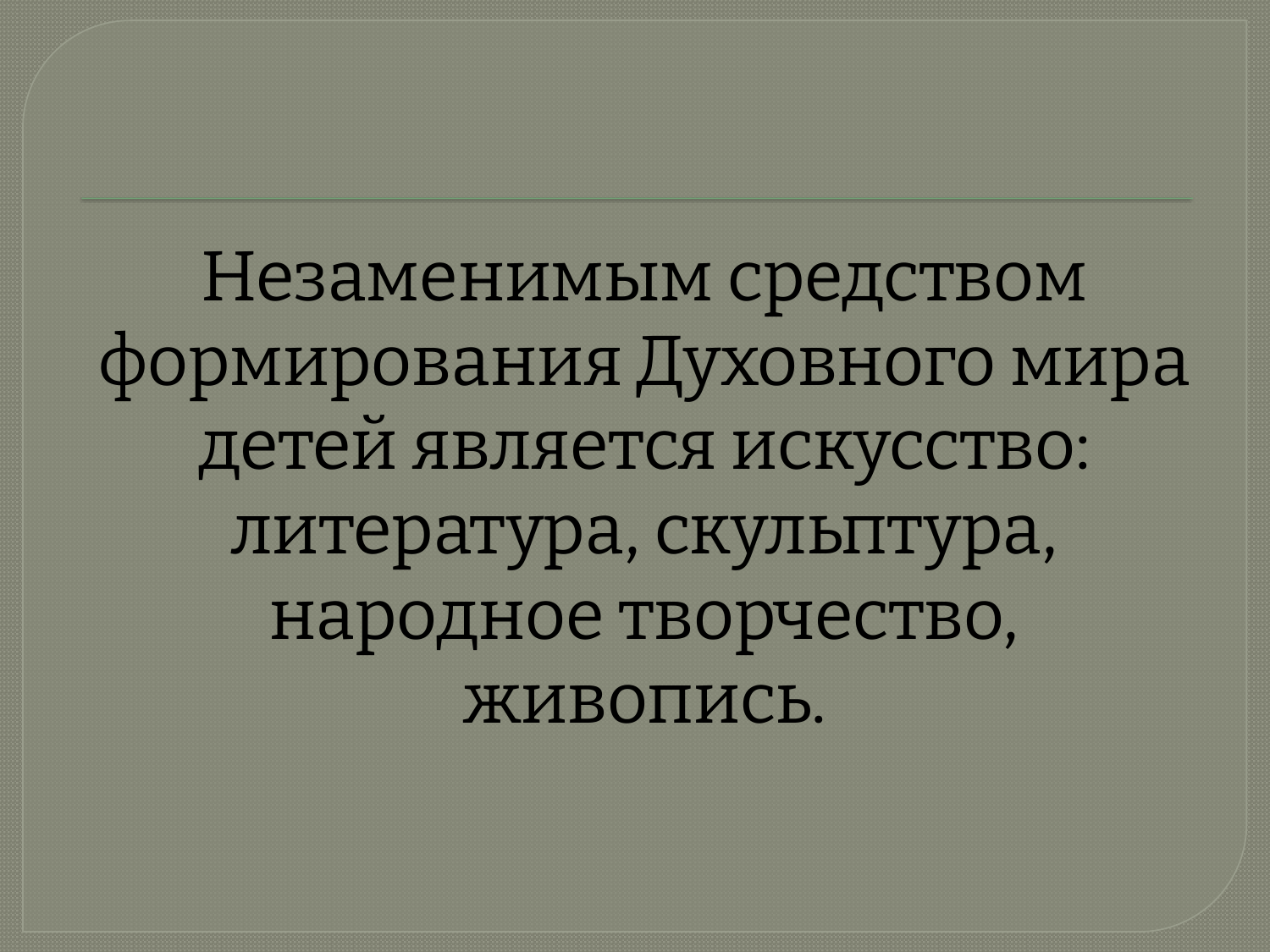

# Незаменимым средством формирования Духовного мира детей является искусство: литература, скульптура, народное творчество, живопись.